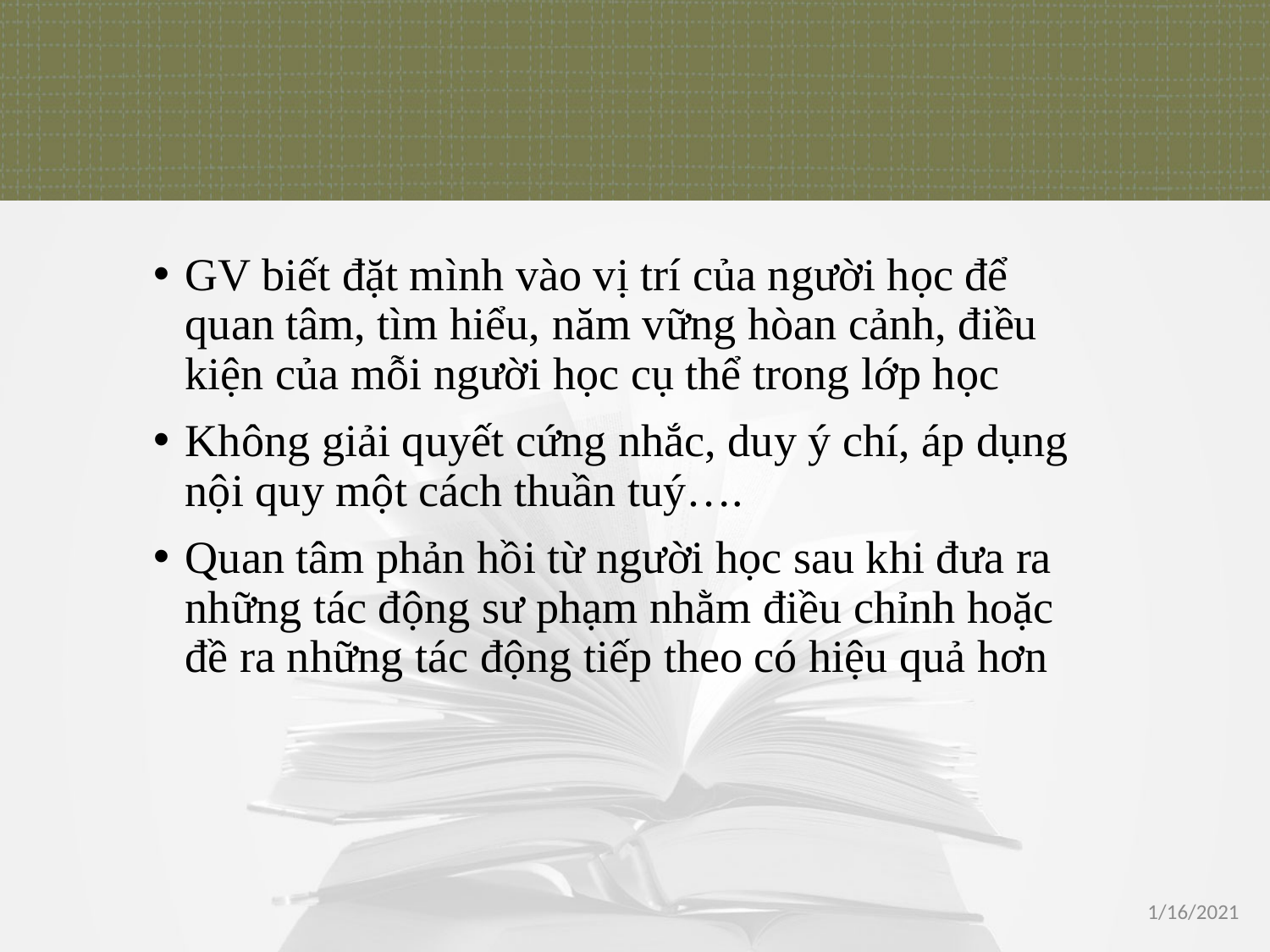

GV biết đặt mình vào vị trí của người học để quan tâm, tìm hiểu, năm vững hòan cảnh, điều kiện của mỗi người học cụ thể trong lớp học
Không giải quyết cứng nhắc, duy ý chí, áp dụng nội quy một cách thuần tuý….
Quan tâm phản hồi từ người học sau khi đưa ra những tác động sư phạm nhằm điều chỉnh hoặc đề ra những tác động tiếp theo có hiệu quả hơn

1/16/2021